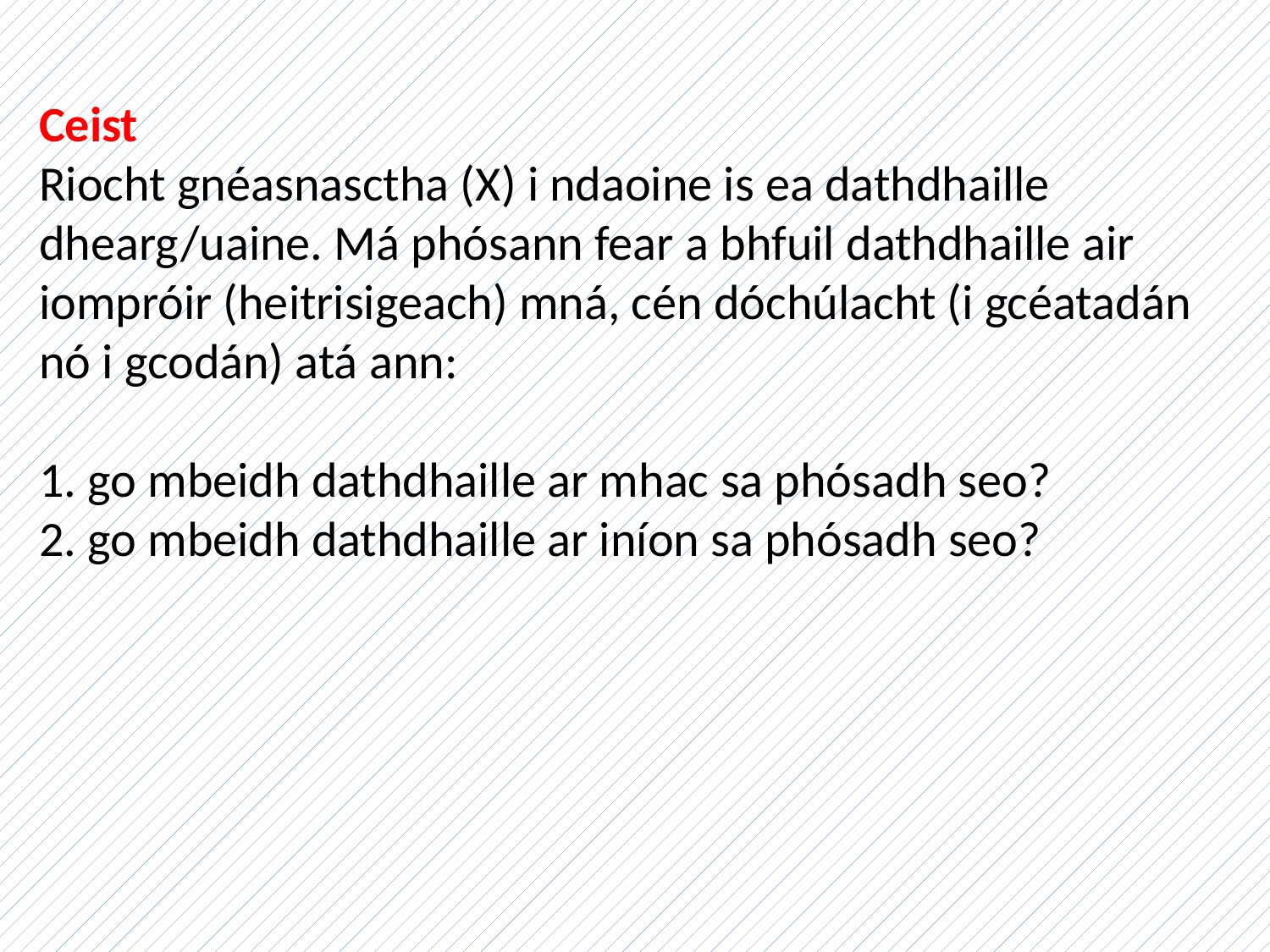

Ceist
Riocht gnéasnasctha (X) i ndaoine is ea dathdhaille dhearg/uaine. Má phósann fear a bhfuil dathdhaille air iompróir (heitrisigeach) mná, cén dóchúlacht (i gcéatadán nó i gcodán) atá ann:

1. go mbeidh dathdhaille ar mhac sa phósadh seo?
2. go mbeidh dathdhaille ar iníon sa phósadh seo?